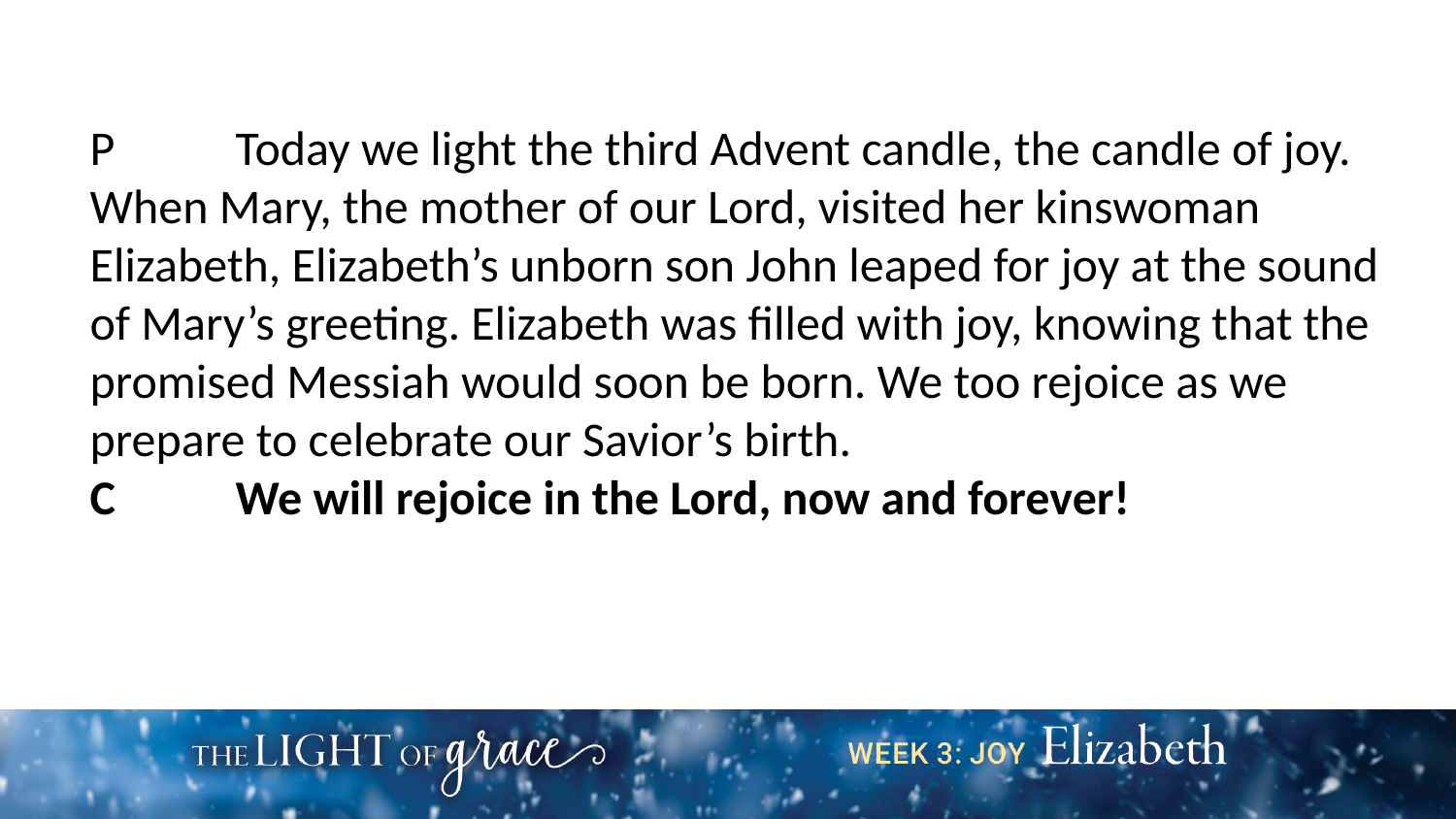

P	Today we light the third Advent candle, the candle of joy. When Mary, the mother of our Lord, visited her kinswoman Elizabeth, Elizabeth’s unborn son John leaped for joy at the sound of Mary’s greeting. Elizabeth was filled with joy, knowing that the promised Messiah would soon be born. We too rejoice as we prepare to celebrate our Savior’s birth.
C	We will rejoice in the Lord, now and forever!